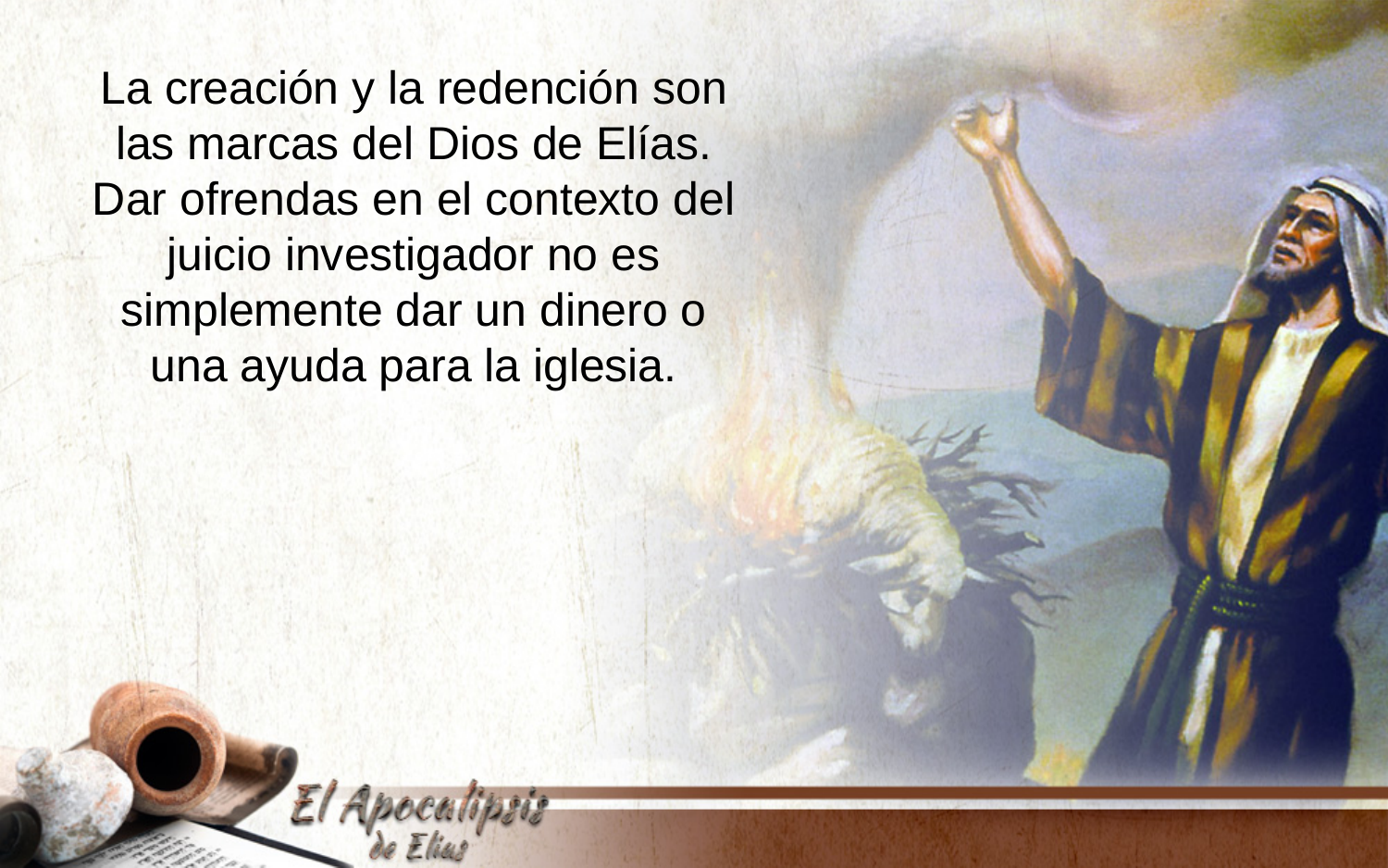

La creación y la redención son las marcas del Dios de Elías. Dar ofrendas en el contexto del juicio investigador no es simplemente dar un dinero o una ayuda para la iglesia.